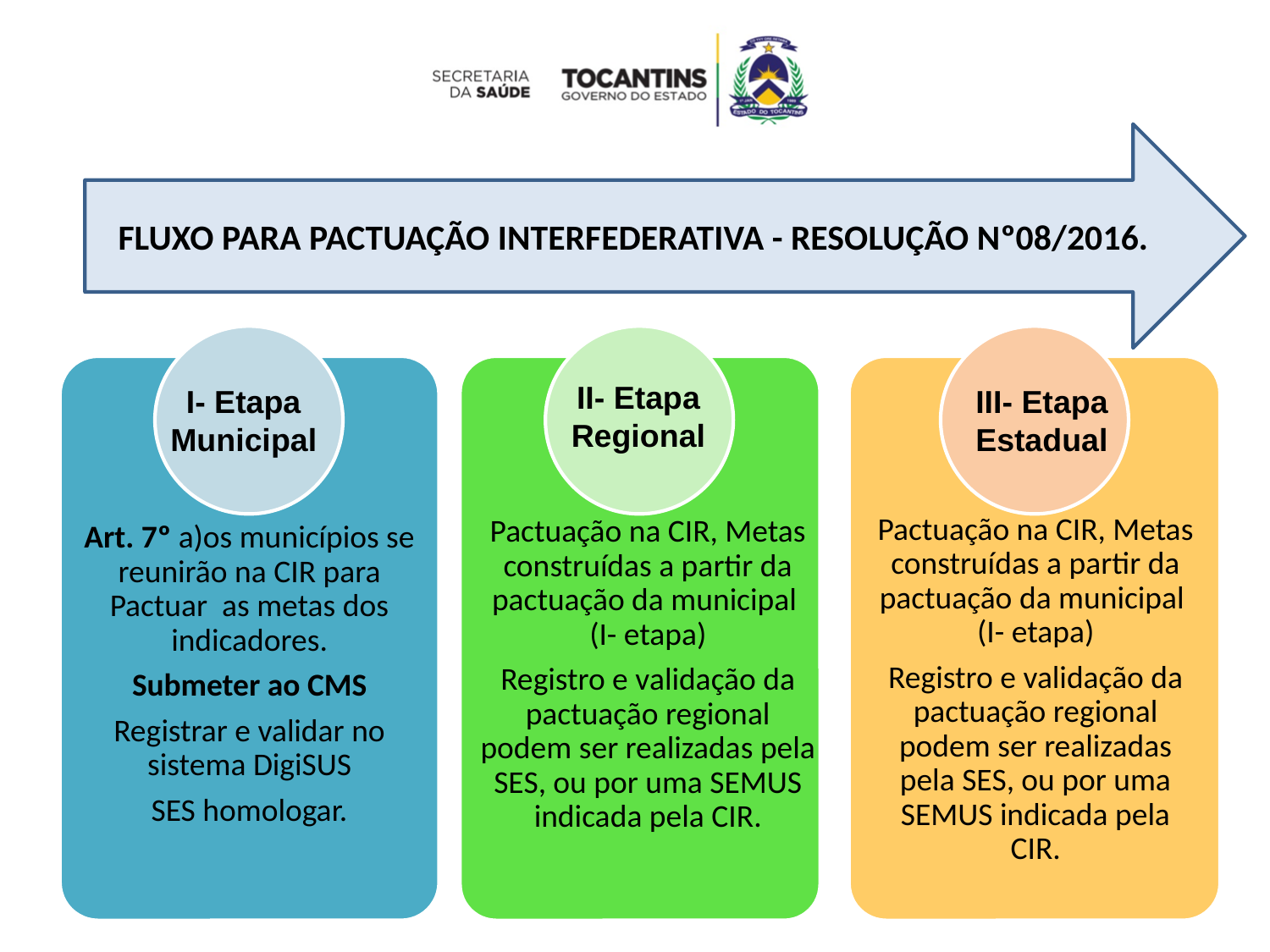

FLUXO PARA PACTUAÇÃO INTERFEDERATIVA - RESOLUÇÃO Nº08/2016.

Art. 7º a)os municípios se reunirão na CIR para Pactuar  as metas dos indicadores.
Submeter ao CMS
Registrar e validar no sistema DigiSUS
SES homologar.

Pactuação na CIR, Metas construídas a partir da pactuação da municipal  (I- etapa)
Registro e validação da pactuação regional podem ser realizadas pela SES, ou por uma SEMUS indicada pela CIR.

Pactuação na CIR, Metas construídas a partir da pactuação da municipal  (I- etapa)
Registro e validação da pactuação regional podem ser realizadas pela SES, ou por uma SEMUS indicada pela CIR.
II- Etapa Regional
I- Etapa
Municipal
III- Etapa Estadual